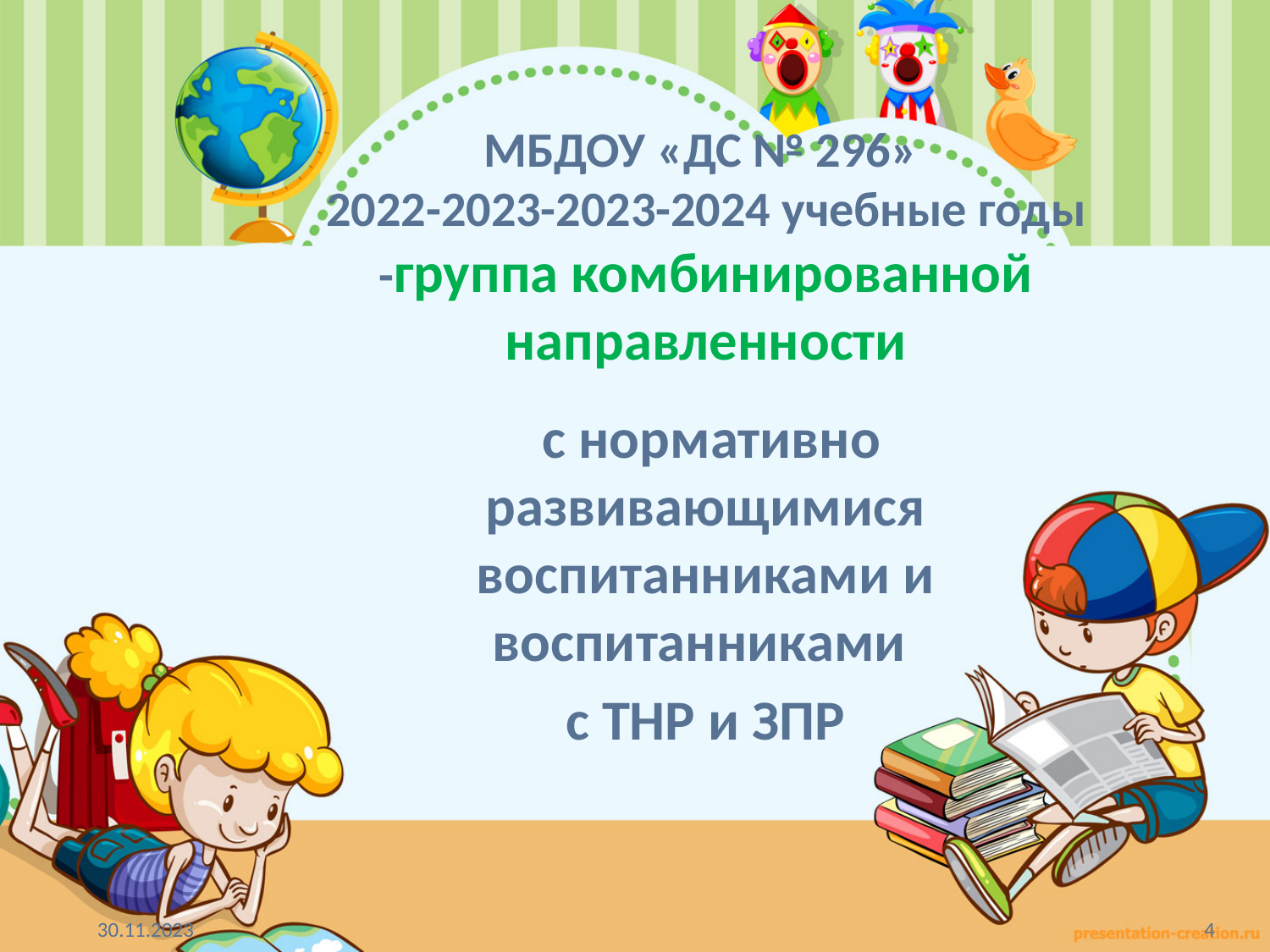

# МБДОУ «ДС № 296» 2022-2023-2023-2024 учебные годы -группа комбинированной направленности

 с нормативно развивающимися воспитанниками и воспитанниками
с ТНР и ЗПР